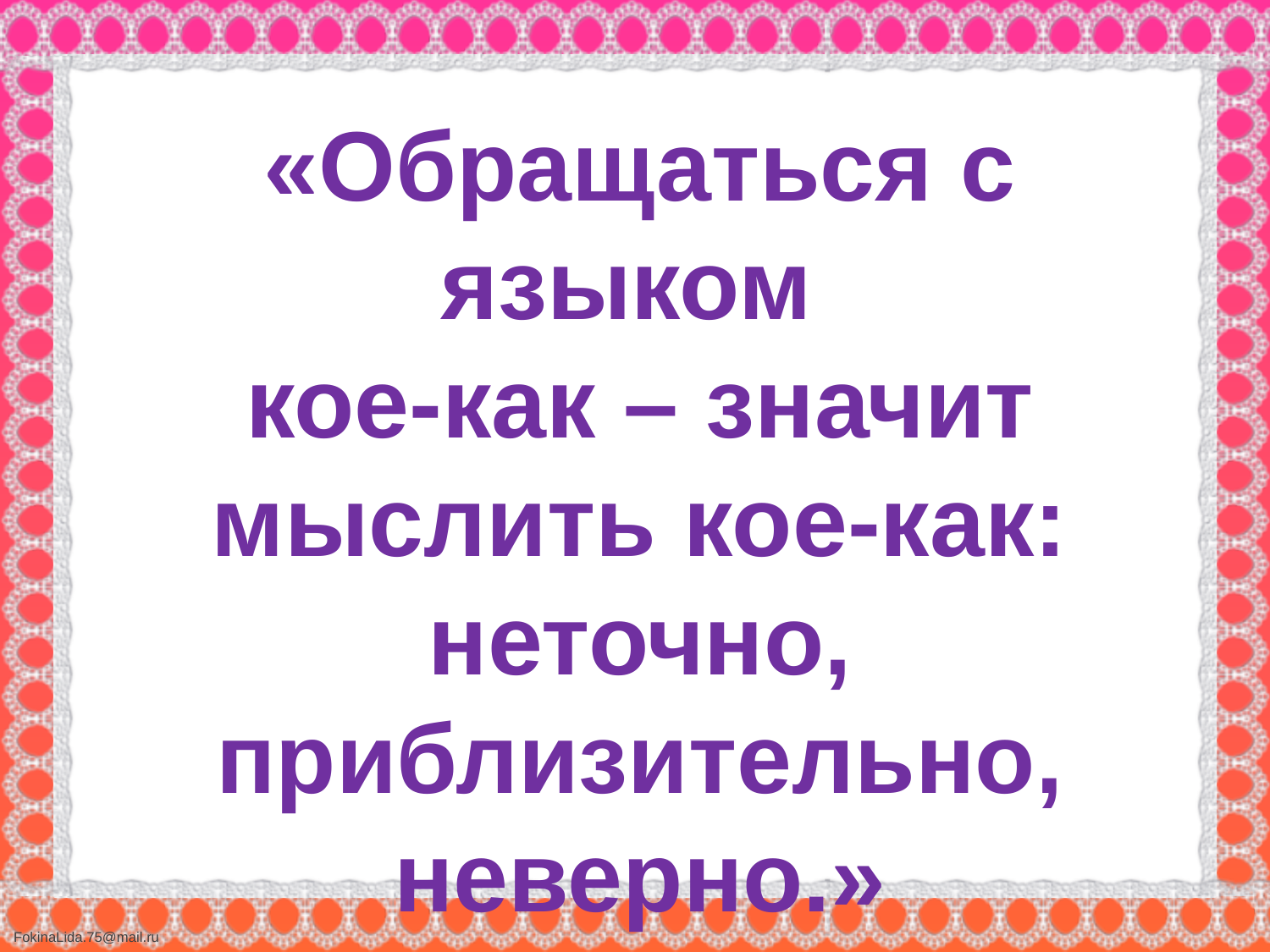

«Обращаться с языком
кое-как – значит мыслить кое-как: неточно, приблизительно, неверно.»

А.Н. Толстой